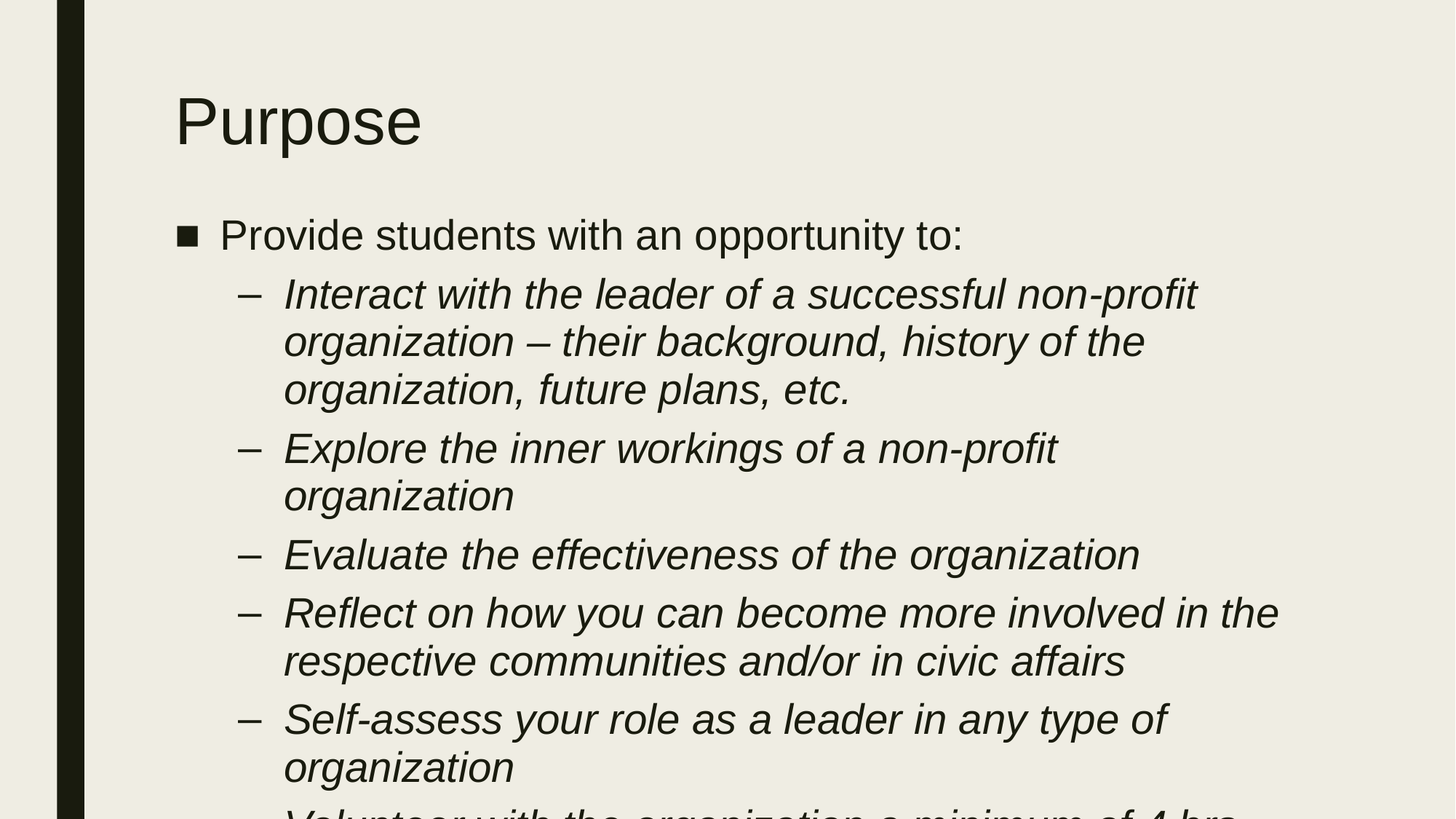

# Purpose
Provide students with an opportunity to:
Interact with the leader of a successful non-profit organization – their background, history of the organization, future plans, etc.
Explore the inner workings of a non-profit organization
Evaluate the effectiveness of the organization
Reflect on how you can become more involved in the respective communities and/or in civic affairs
Self-assess your role as a leader in any type of organization
Volunteer with the organization a minimum of 4 hrs.